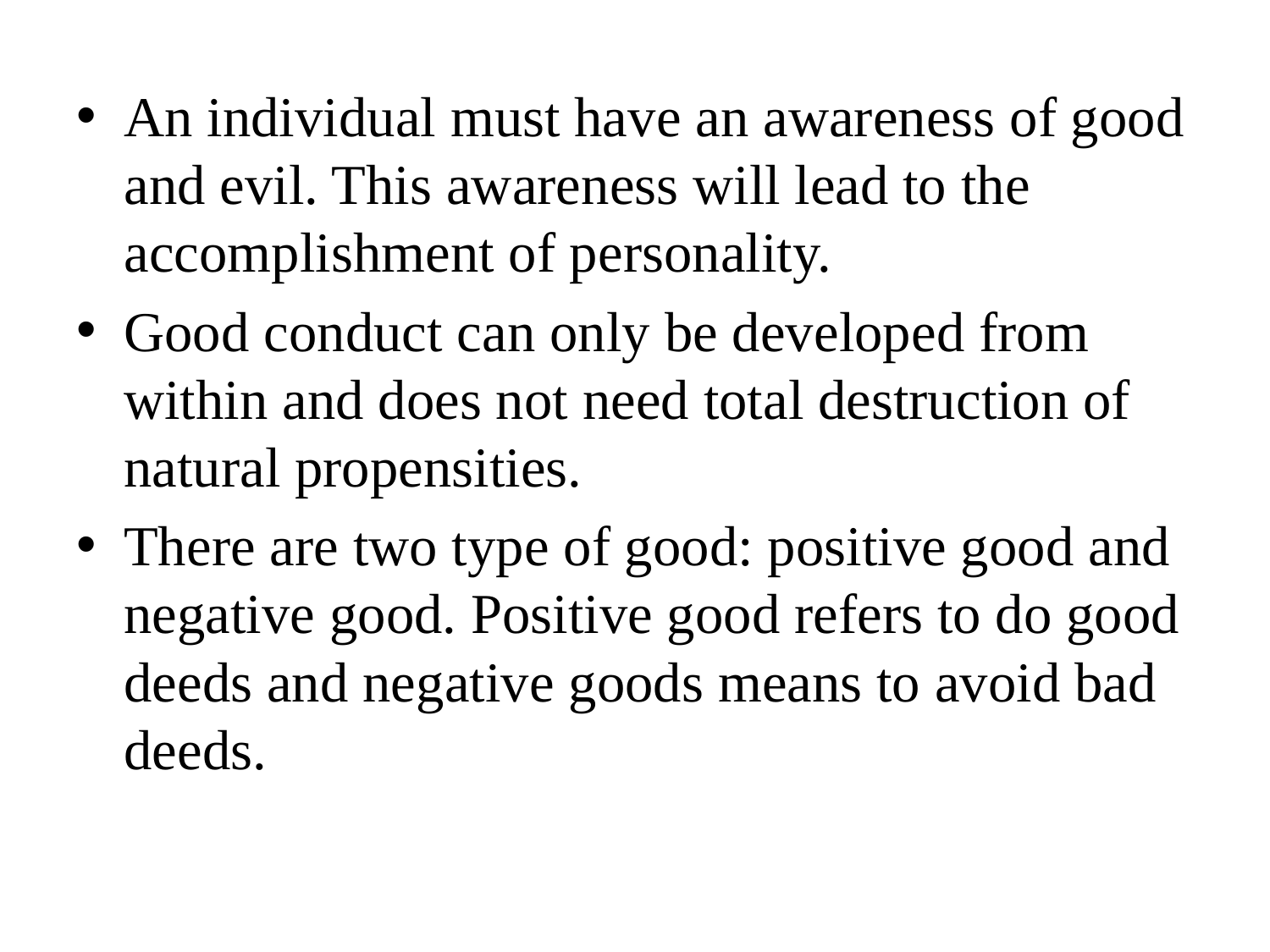

An individual must have an awareness of good and evil. This awareness will lead to the accomplishment of personality.
Good conduct can only be developed from within and does not need total destruction of natural propensities.
There are two type of good: positive good and negative good. Positive good refers to do good deeds and negative goods means to avoid bad deeds.